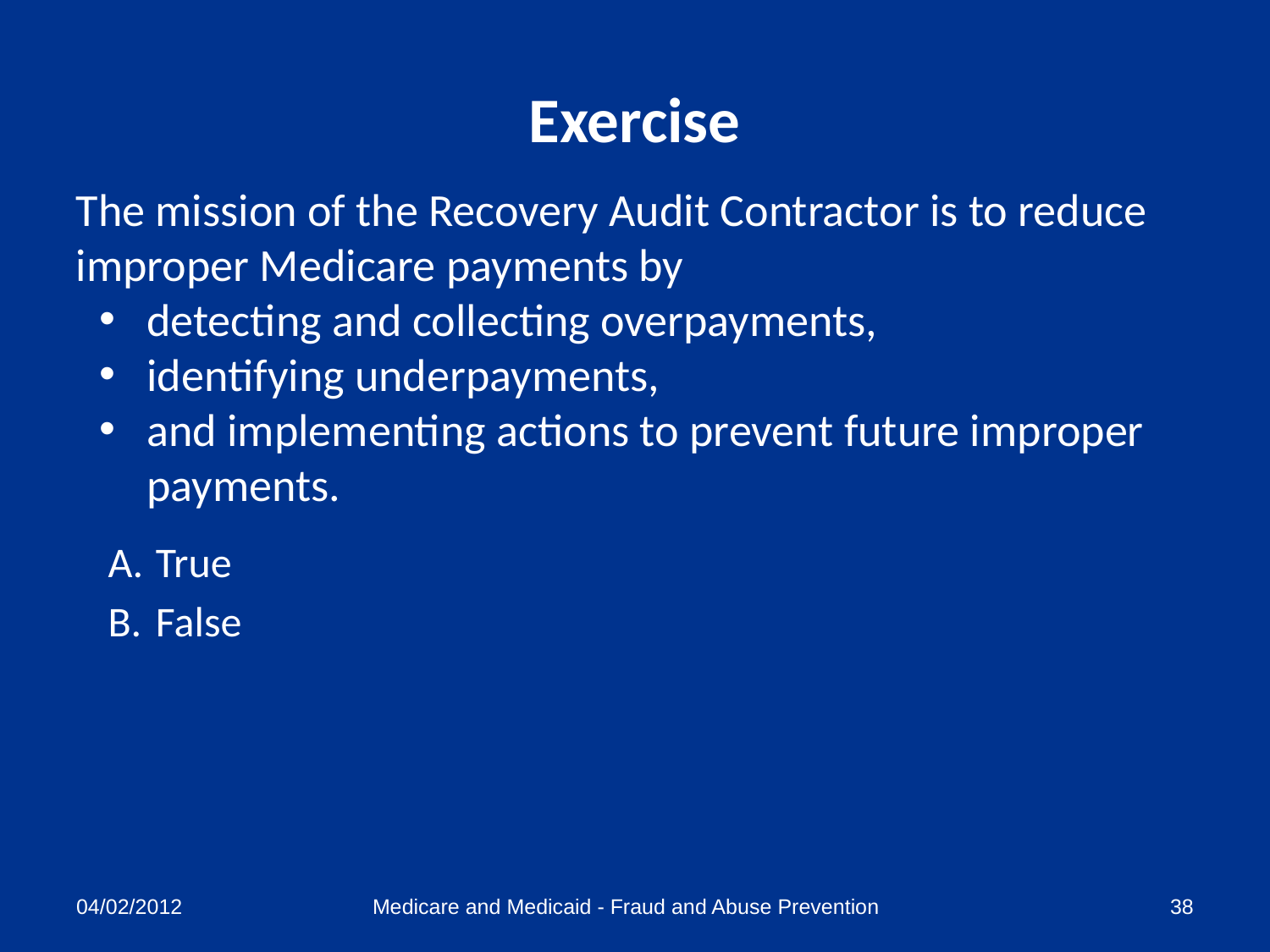

# Exercise
The mission of the Recovery Audit Contractor is to reduce improper Medicare payments by
detecting and collecting overpayments,
identifying underpayments,
and implementing actions to prevent future improper payments.

True
False
04/02/2012
Medicare and Medicaid - Fraud and Abuse Prevention
38